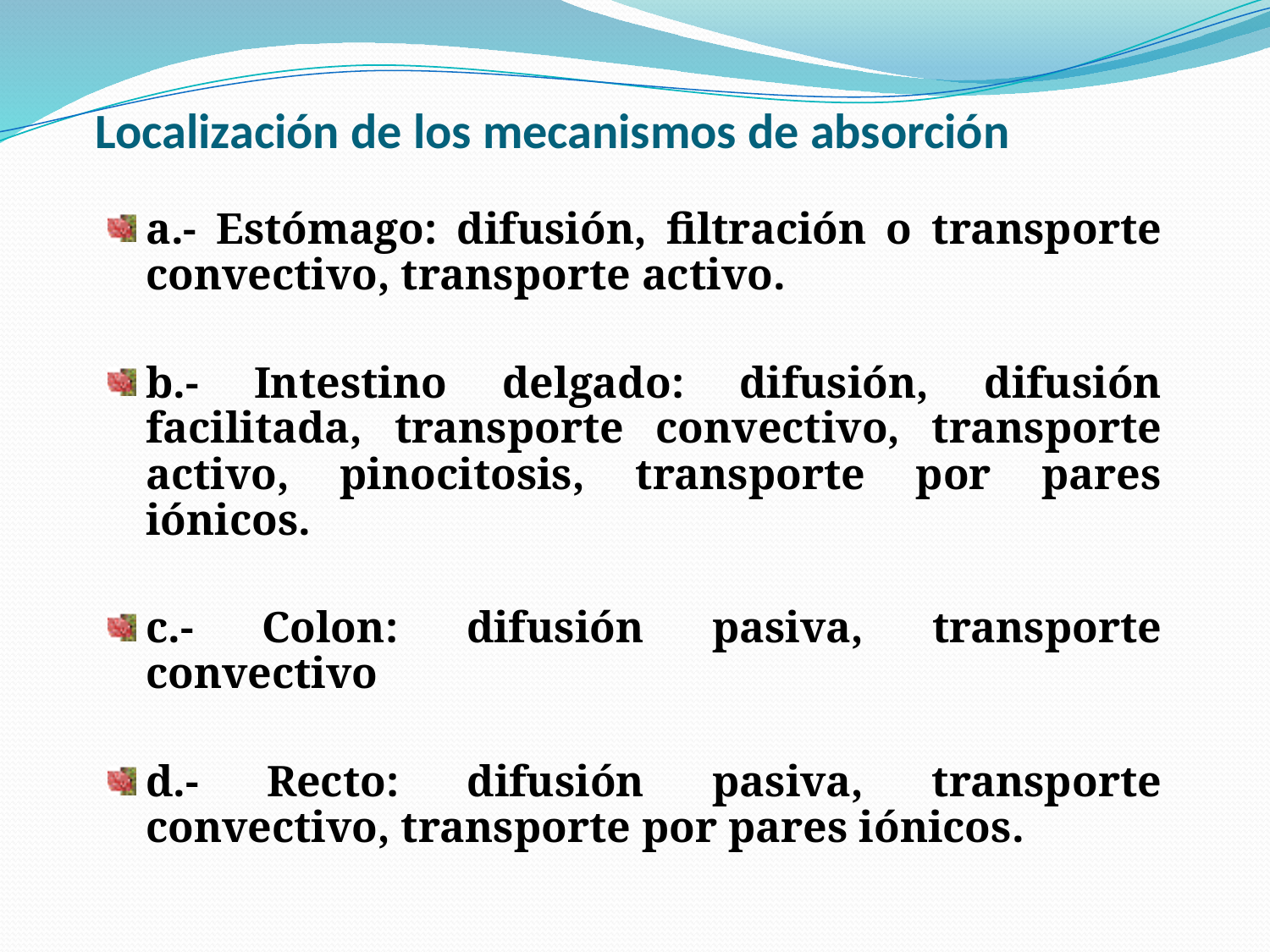

# Localización de los mecanismos de absorción
a.- Estómago: difusión, filtración o transporte convectivo, transporte activo.

b.- Intestino delgado: difusión, difusión facilitada, transporte convectivo, transporte activo, pinocitosis, transporte por pares iónicos.

c.- Colon: difusión pasiva, transporte convectivo

d.- Recto: difusión pasiva, transporte convectivo, transporte por pares iónicos.